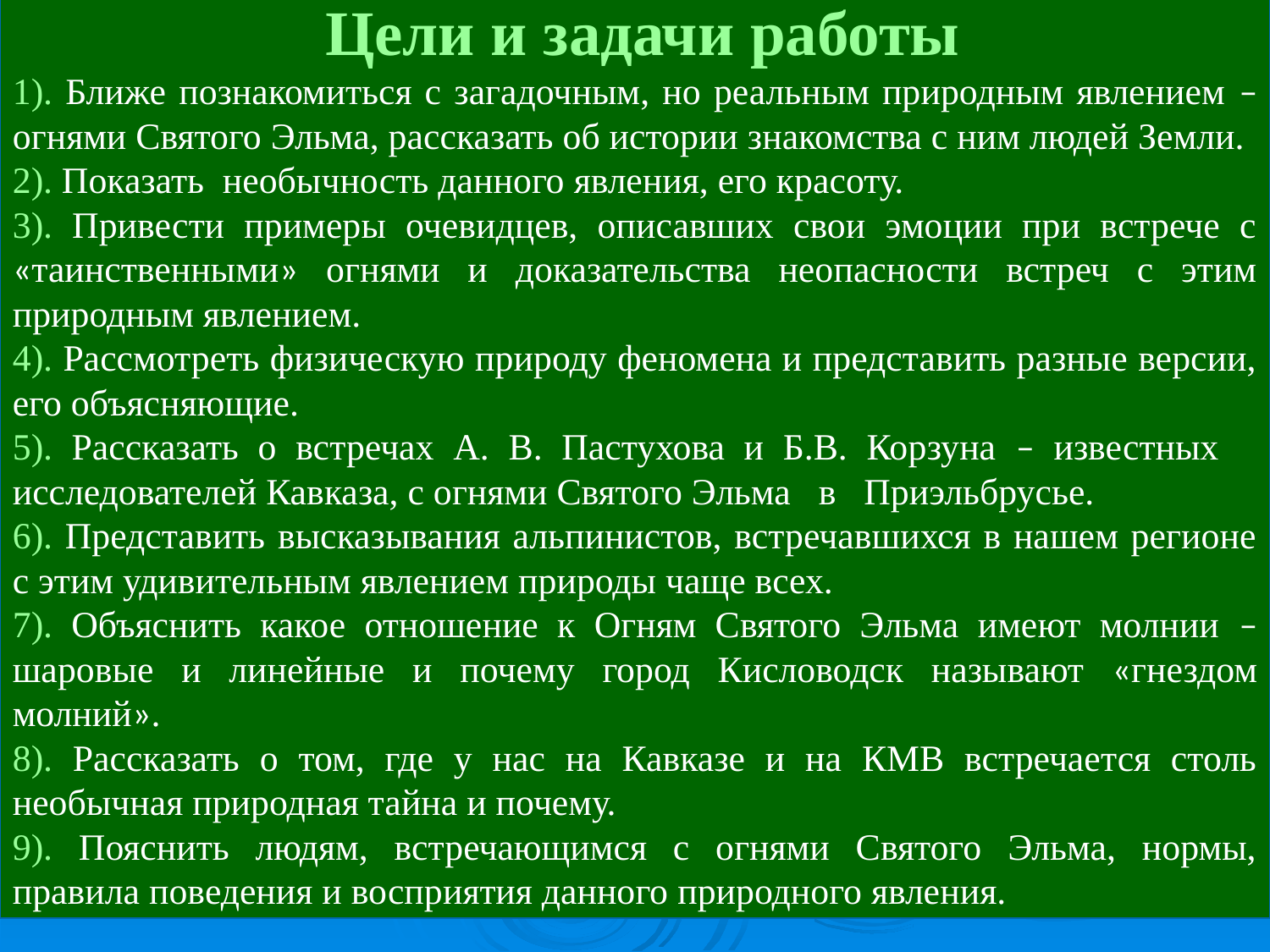

Цели и задачи работы
1). Ближе познакомиться с загадочным, но реальным природным явлением – огнями Святого Эльма, рассказать об истории знакомства с ним людей Земли.
2). Показать  необычность данного явления, его красоту.
3). Привести примеры очевидцев, описавших свои эмоции при встрече с «таинственными» огнями и доказательства неопасности встреч с этим природным явлением.
4). Рассмотреть физическую природу феномена и представить разные версии, его объясняющие.
5). Рассказать о встречах А. В. Пастухова и Б.В. Корзуна – известных   исследователей Кавказа, с огнями Святого Эльма   в   Приэльбрусье.
6). Представить высказывания альпинистов, встречавшихся в нашем регионе с этим удивительным явлением природы чаще всех.
7). Объяснить какое отношение к Огням Святого Эльма имеют молнии – шаровые и линейные и почему город Кисловодск называют «гнездом молний».
8). Рассказать о том, где у нас на Кавказе и на КМВ встречается столь необычная природная тайна и почему.
9). Пояснить людям, встречающимся с огнями Святого Эльма, нормы, правила поведения и восприятия данного природного явления.